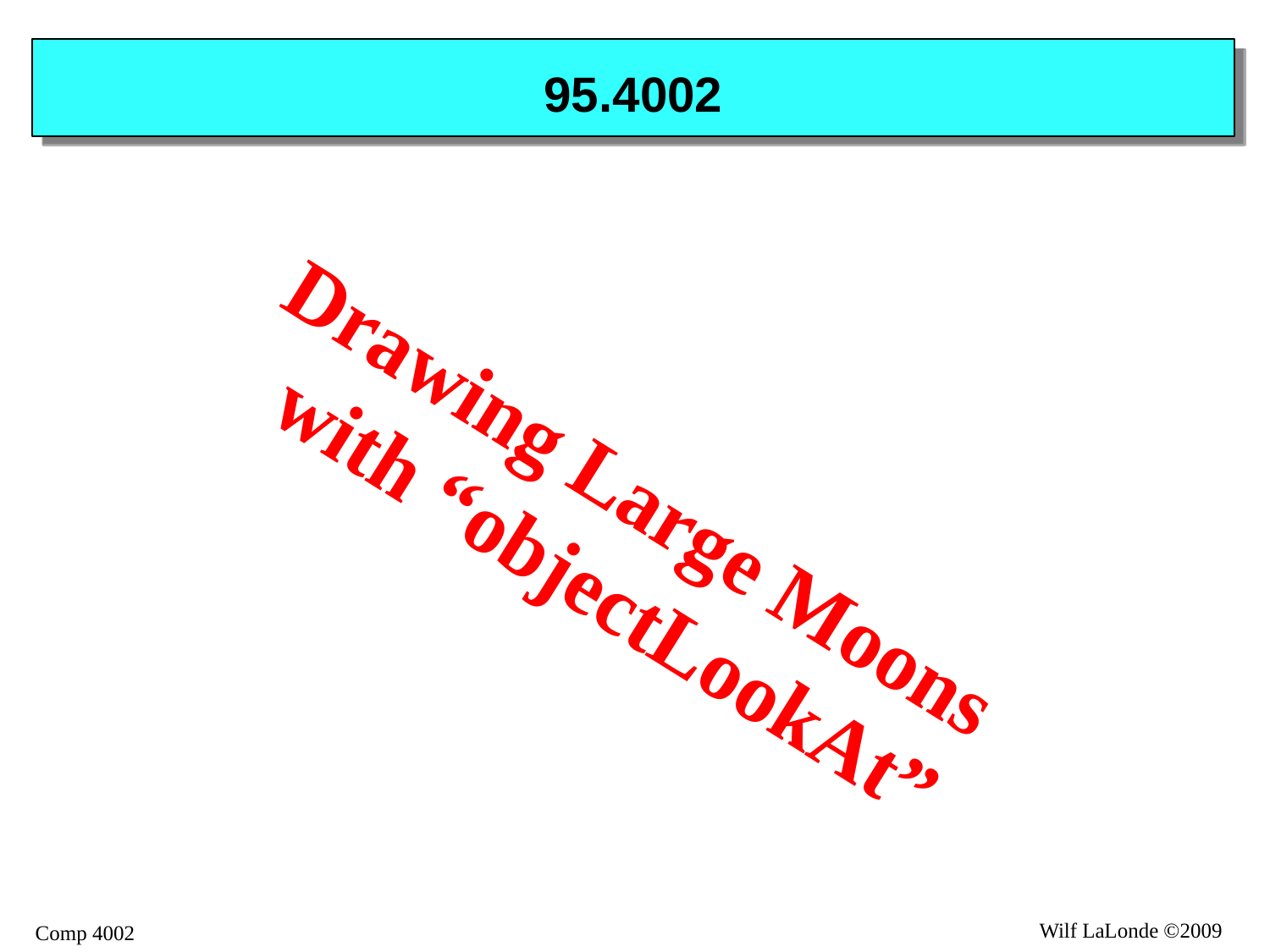

# 95.4002
Drawing Large Moons
with “objectLookAt”